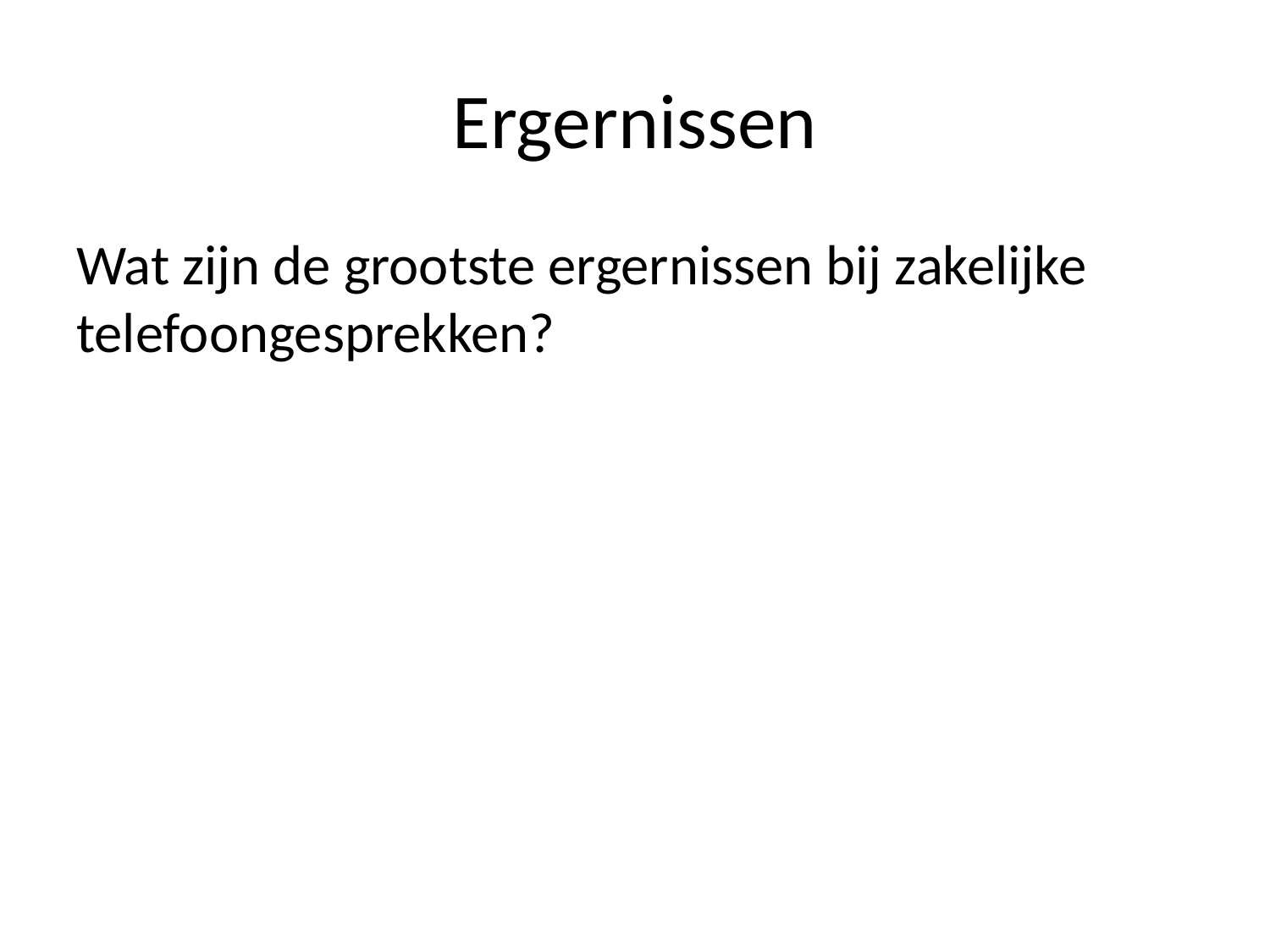

# Ergernissen
Wat zijn de grootste ergernissen bij zakelijke telefoongesprekken?